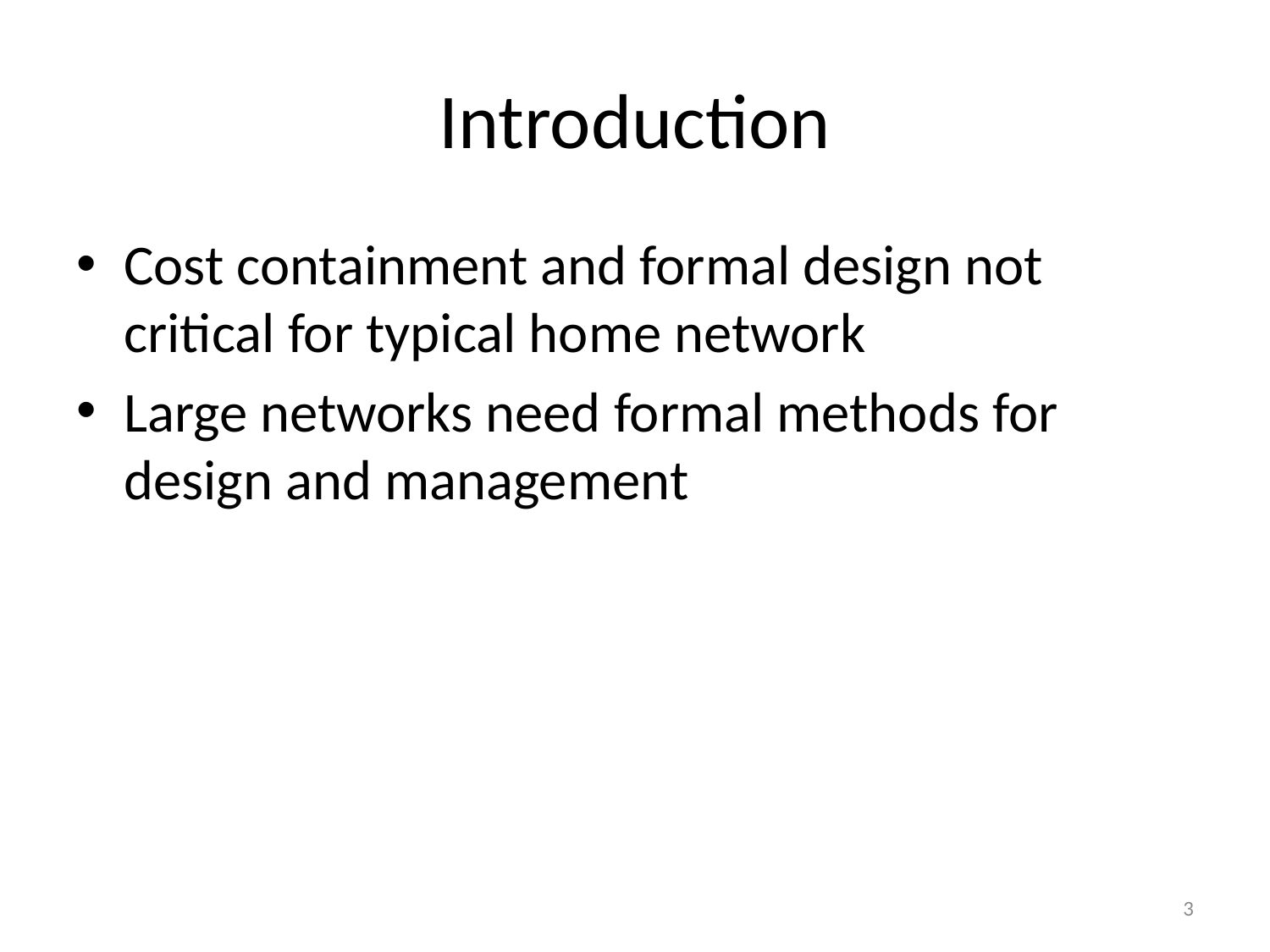

# Introduction
Cost containment and formal design not critical for typical home network
Large networks need formal methods for design and management

3